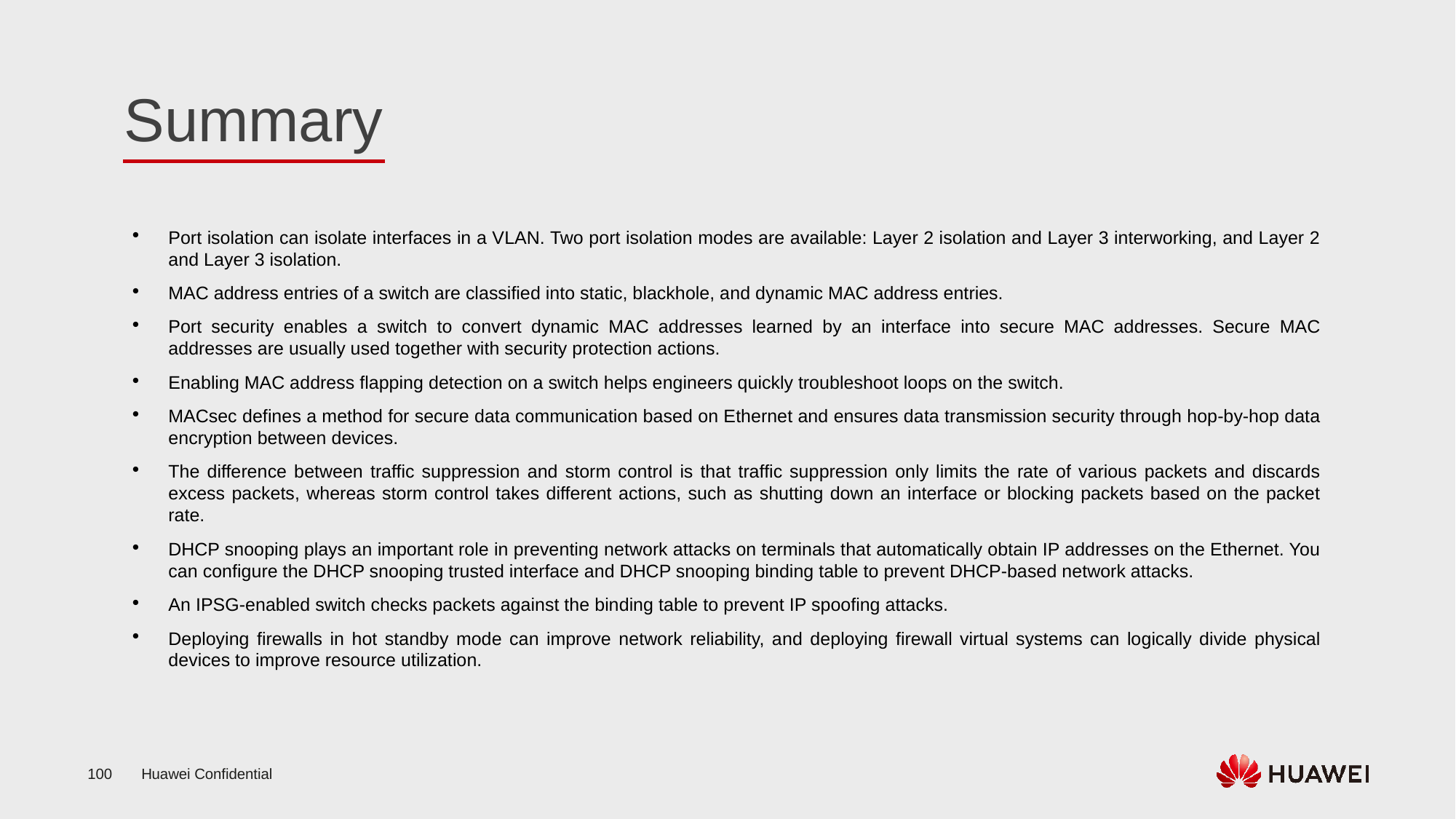

Port isolation can isolate interfaces in a VLAN. Two port isolation modes are available: Layer 2 isolation and Layer 3 interworking, and Layer 2 and Layer 3 isolation.
MAC address entries of a switch are classified into static, blackhole, and dynamic MAC address entries.
Port security enables a switch to convert dynamic MAC addresses learned by an interface into secure MAC addresses. Secure MAC addresses are usually used together with security protection actions.
Enabling MAC address flapping detection on a switch helps engineers quickly troubleshoot loops on the switch.
MACsec defines a method for secure data communication based on Ethernet and ensures data transmission security through hop-by-hop data encryption between devices.
The difference between traffic suppression and storm control is that traffic suppression only limits the rate of various packets and discards excess packets, whereas storm control takes different actions, such as shutting down an interface or blocking packets based on the packet rate.
DHCP snooping plays an important role in preventing network attacks on terminals that automatically obtain IP addresses on the Ethernet. You can configure the DHCP snooping trusted interface and DHCP snooping binding table to prevent DHCP-based network attacks.
An IPSG-enabled switch checks packets against the binding table to prevent IP spoofing attacks.
Deploying firewalls in hot standby mode can improve network reliability, and deploying firewall virtual systems can logically divide physical devices to improve resource utilization.